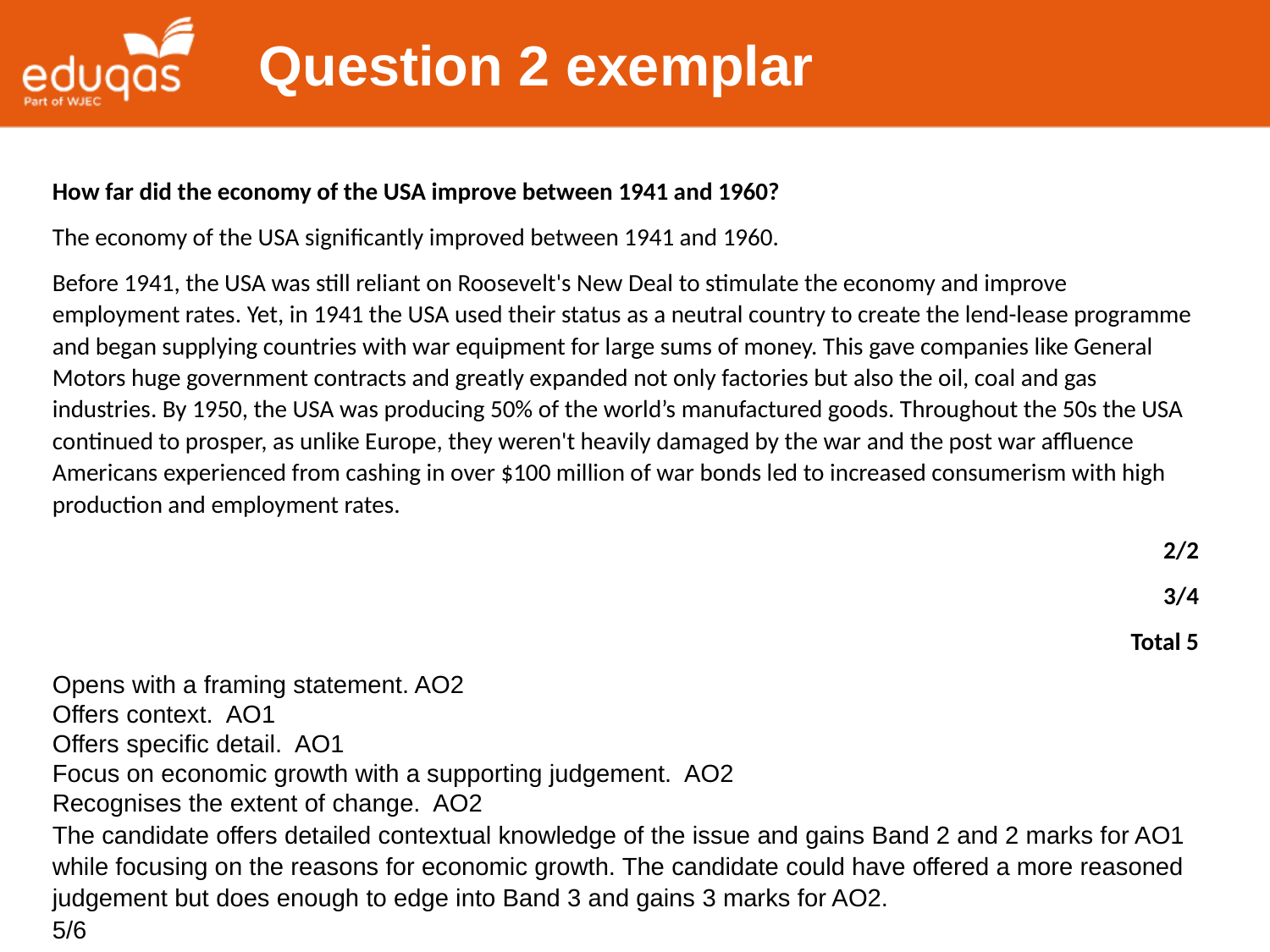

# Question 2 exemplar

How far did the economy of the USA improve between 1941 and 1960?
The economy of the USA significantly improved between 1941 and 1960.
Before 1941, the USA was still reliant on Roosevelt's New Deal to stimulate the economy and improve employment rates. Yet, in 1941 the USA used their status as a neutral country to create the lend-lease programme and began supplying countries with war equipment for large sums of money. This gave companies like General Motors huge government contracts and greatly expanded not only factories but also the oil, coal and gas industries. By 1950, the USA was producing 50% of the world’s manufactured goods. Throughout the 50s the USA continued to prosper, as unlike Europe, they weren't heavily damaged by the war and the post war affluence Americans experienced from cashing in over $100 million of war bonds led to increased consumerism with high production and employment rates.
2/2
3/4
Total 5
Opens with a framing statement. AO2
Offers context.  AO1
Offers specific detail.  AO1
Focus on economic growth with a supporting judgement.  AO2
Recognises the extent of change.  AO2
The candidate offers detailed contextual knowledge of the issue and gains Band 2 and 2 marks for AO1 while focusing on the reasons for economic growth. The candidate could have offered a more reasoned judgement but does enough to edge into Band 3 and gains 3 marks for AO2.                                            5/6